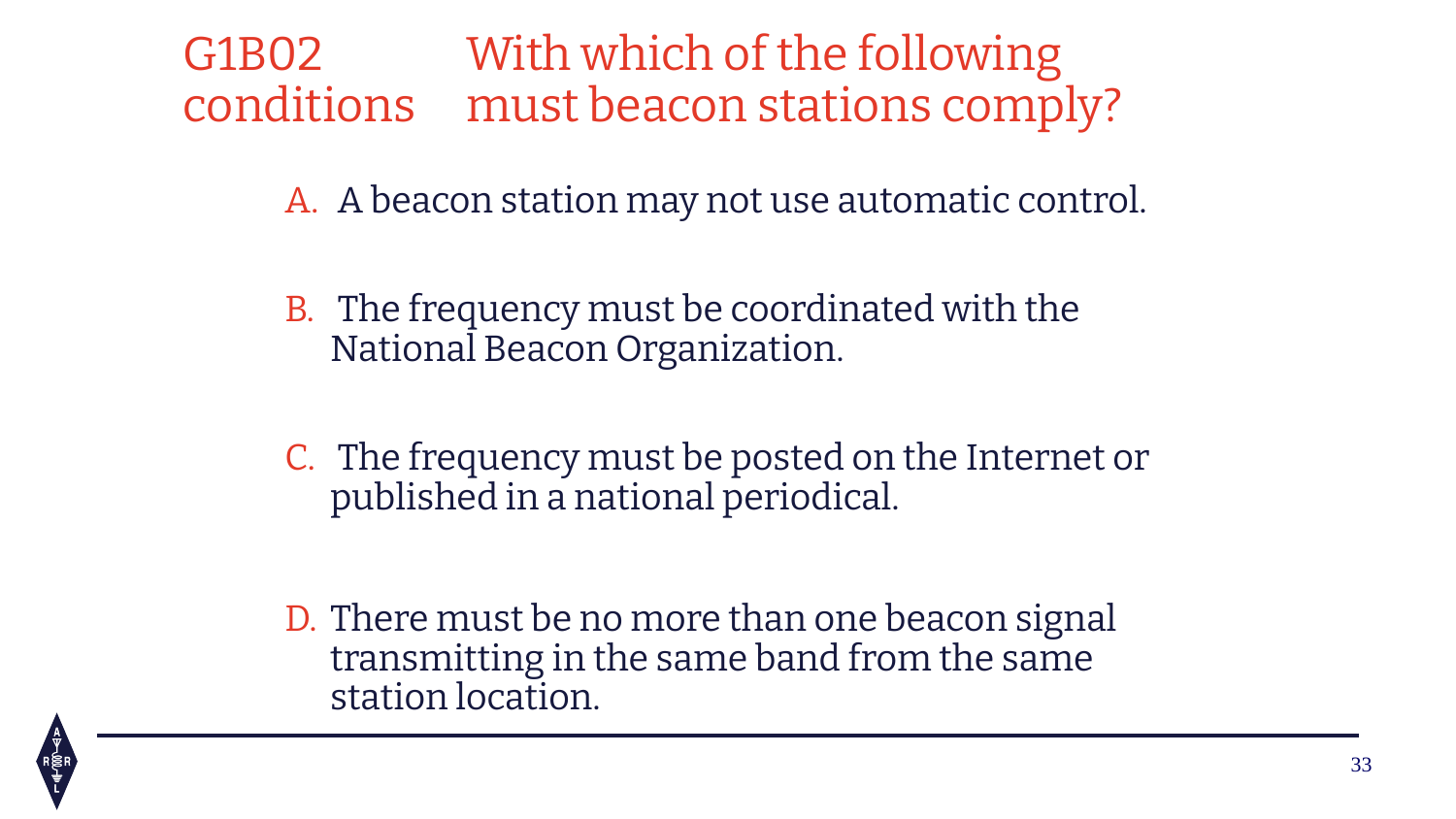

G1B02  	With which of the following conditions 			must beacon stations comply?
 A beacon station may not use automatic control.

 The frequency must be coordinated with the National Beacon Organization.

 The frequency must be posted on the Internet or published in a national periodical.

There must be no more than one beacon signal transmitting in the same band from the same station location.
33